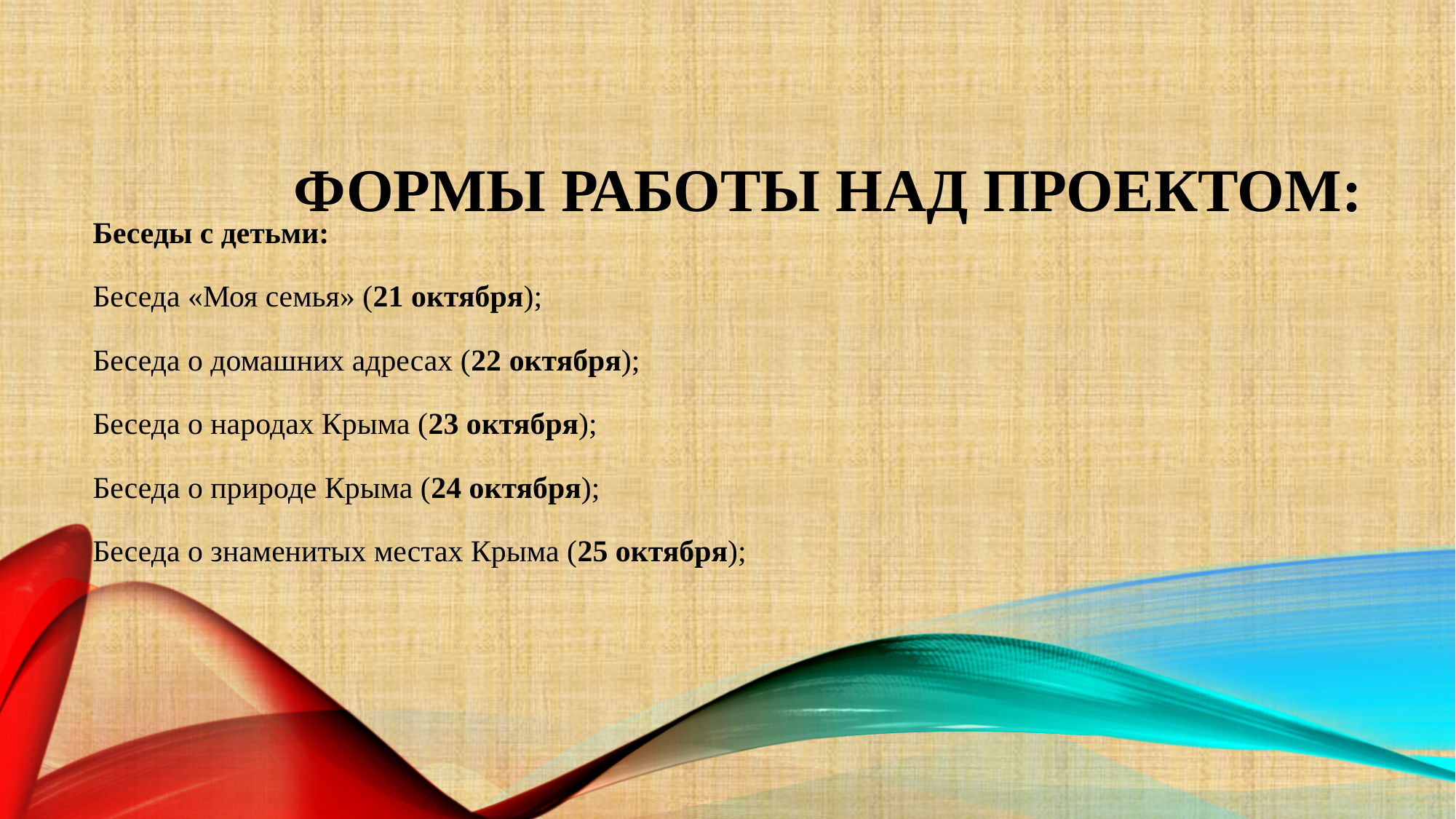

# Формы работы над проектом:
Беседы с детьми:
Беседа «Моя семья» (21 октября);
Беседа о домашних адресах (22 октября);
Беседа о народах Крыма (23 октября);
Беседа о природе Крыма (24 октября);
Беседа о знаменитых местах Крыма (25 октября);